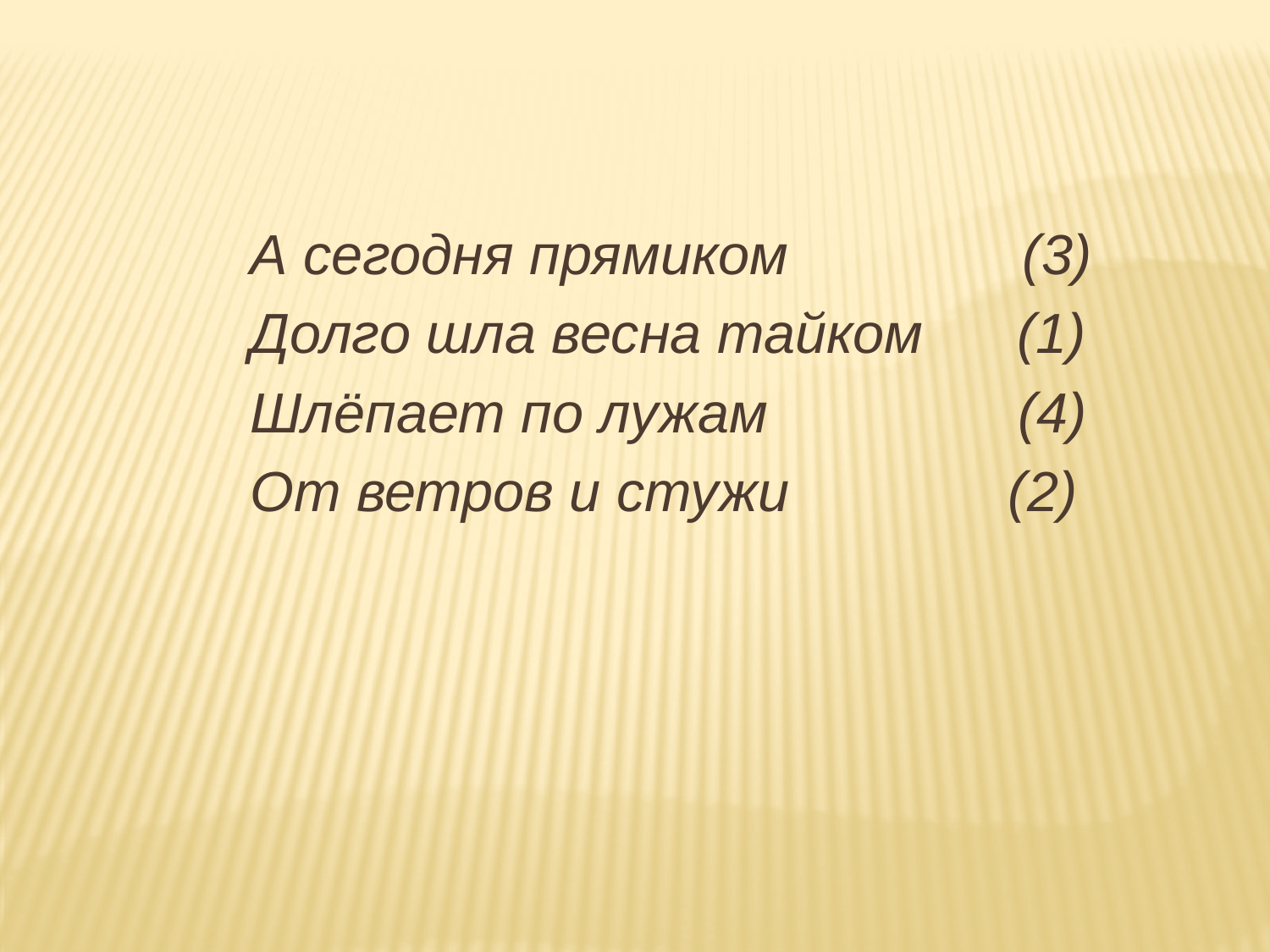

А сегодня прямиком               (3)
Долго шла весна тайком      (1)
Шлёпает по лужам                (4)
От ветров и стужи              (2)